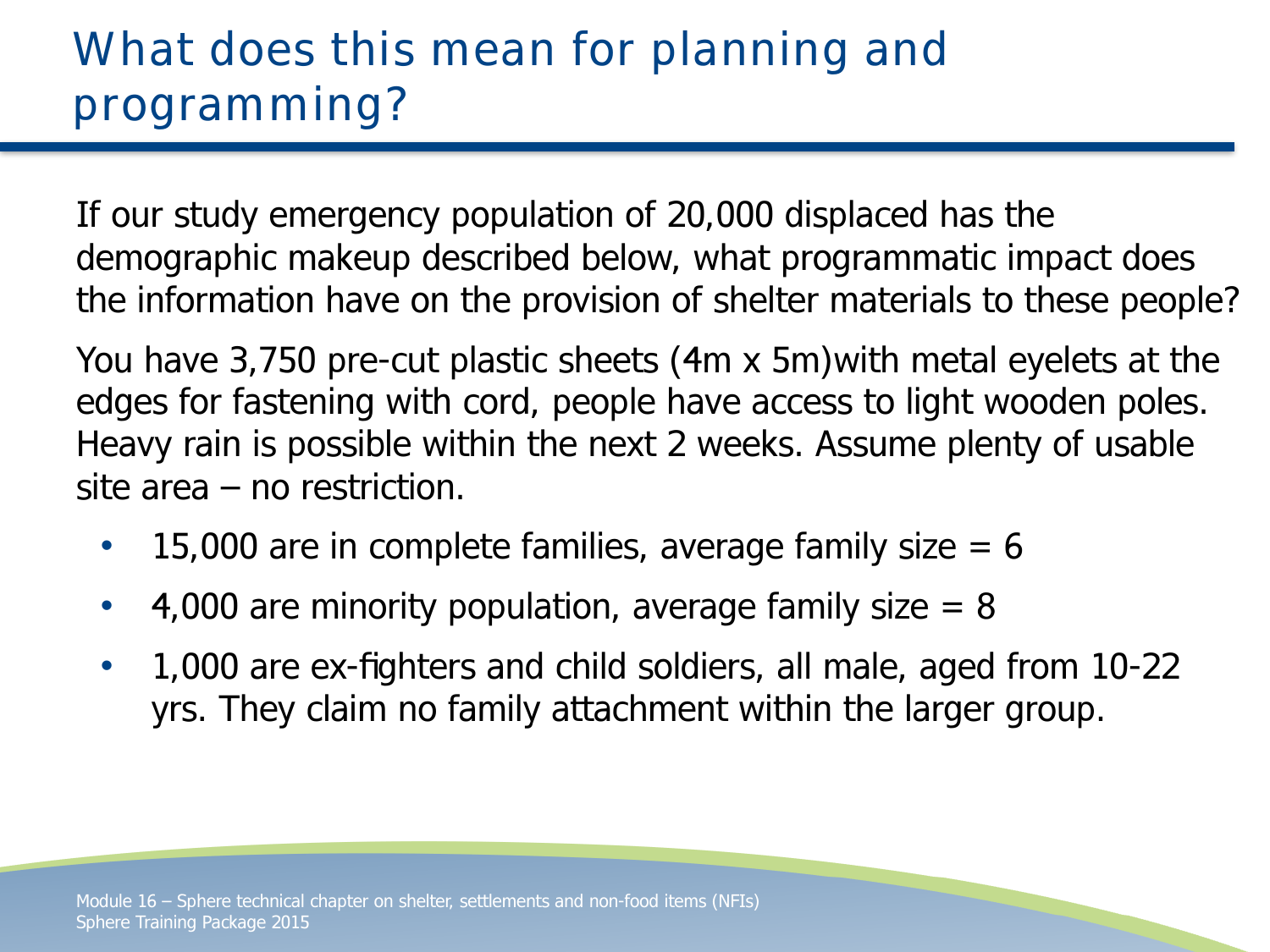

# What does this mean for planning and programming?
If our study emergency population of 20,000 displaced has the demographic makeup described below, what programmatic impact does the information have on the provision of shelter materials to these people?
You have 3,750 pre-cut plastic sheets (4m x 5m)with metal eyelets at the edges for fastening with cord, people have access to light wooden poles. Heavy rain is possible within the next 2 weeks. Assume plenty of usable site area – no restriction.
15,000 are in complete families, average family size = 6
4,000 are minority population, average family size = 8
1,000 are ex-fighters and child soldiers, all male, aged from 10-22 yrs. They claim no family attachment within the larger group.
Module 16 – Sphere technical chapter on shelter, settlements and non-food items (NFIs)
Sphere Training Package 2015